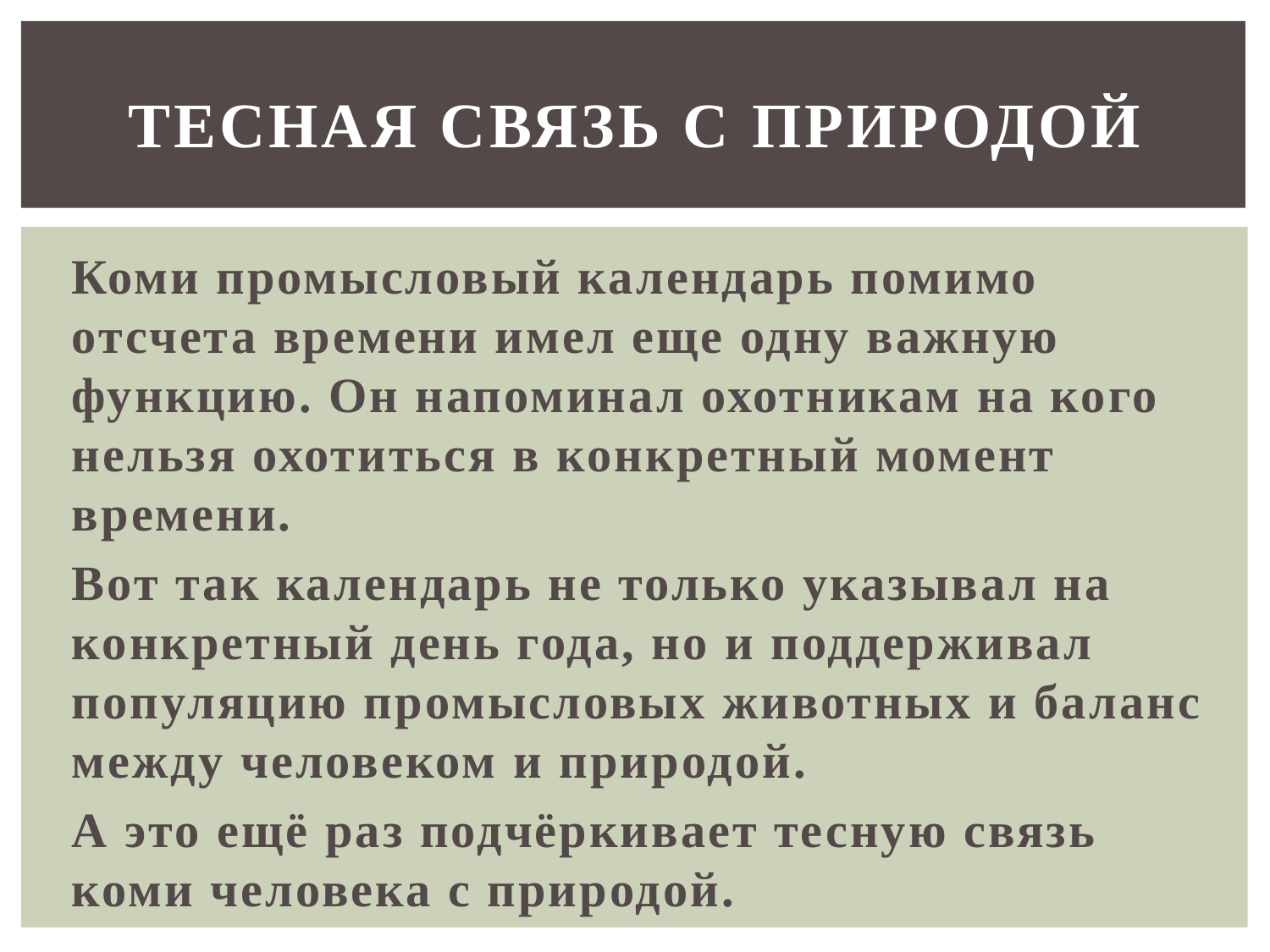

# Тесная связь с природой
Коми промысловый календарь помимо отсчета времени имел еще одну важную функцию. Он напоминал охотникам на кого нельзя охотиться в конкретный момент времени.
Вот так календарь не только указывал на конкретный день года, но и поддерживал популяцию промысловых животных и баланс между человеком и природой.
А это ещё раз подчёркивает тесную связь коми человека с природой.